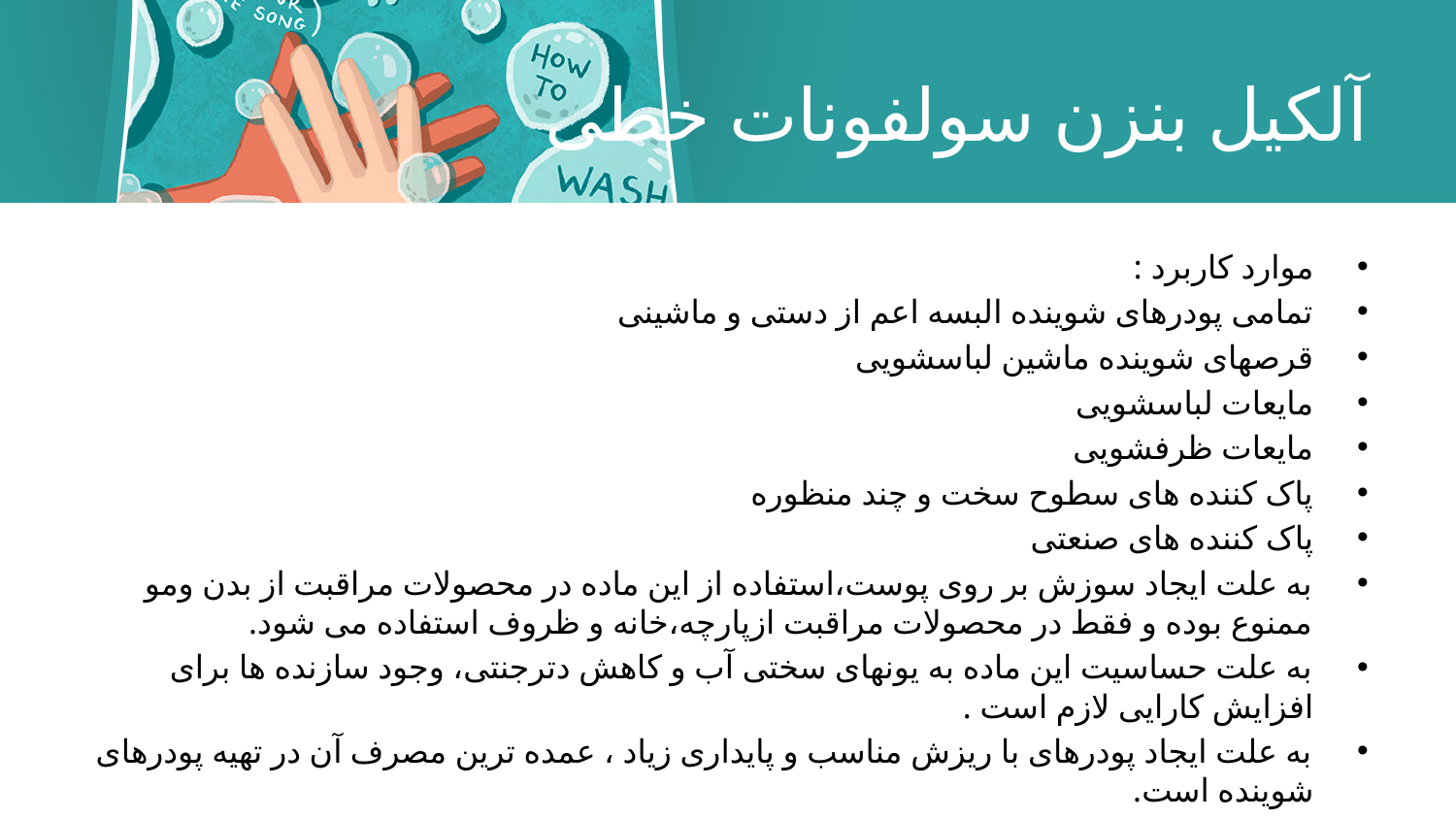

# آلکیل بنزن سولفونات خطی
موارد كاربرد :
تمامی پودرهای شوینده البسه اعم از دستی و ماشینی
قرصهای شوینده ماشین لباسشویی
مایعات لباسشویی
مایعات ظرفشویی
پاک کننده های سطوح سخت و چند منظوره
پاک کننده های صنعتی
به علت ایجاد سوزش بر روی پوست،استفاده از این ماده در محصولات مراقبت از بدن ومو ممنوع بوده و فقط در محصولات مراقبت ازپارچه،خانه و ظروف استفاده می شود.
به علت حساسیت این ماده به یونهای سختی آب و کاهش دترجنتی، وجود سازنده ها برای افزایش کارایی لازم است .
به علت ایجاد پودرهای با ریزش مناسب و پایداری زیاد ، عمده ترین مصرف آن در تهیه پودرهای شوینده است.